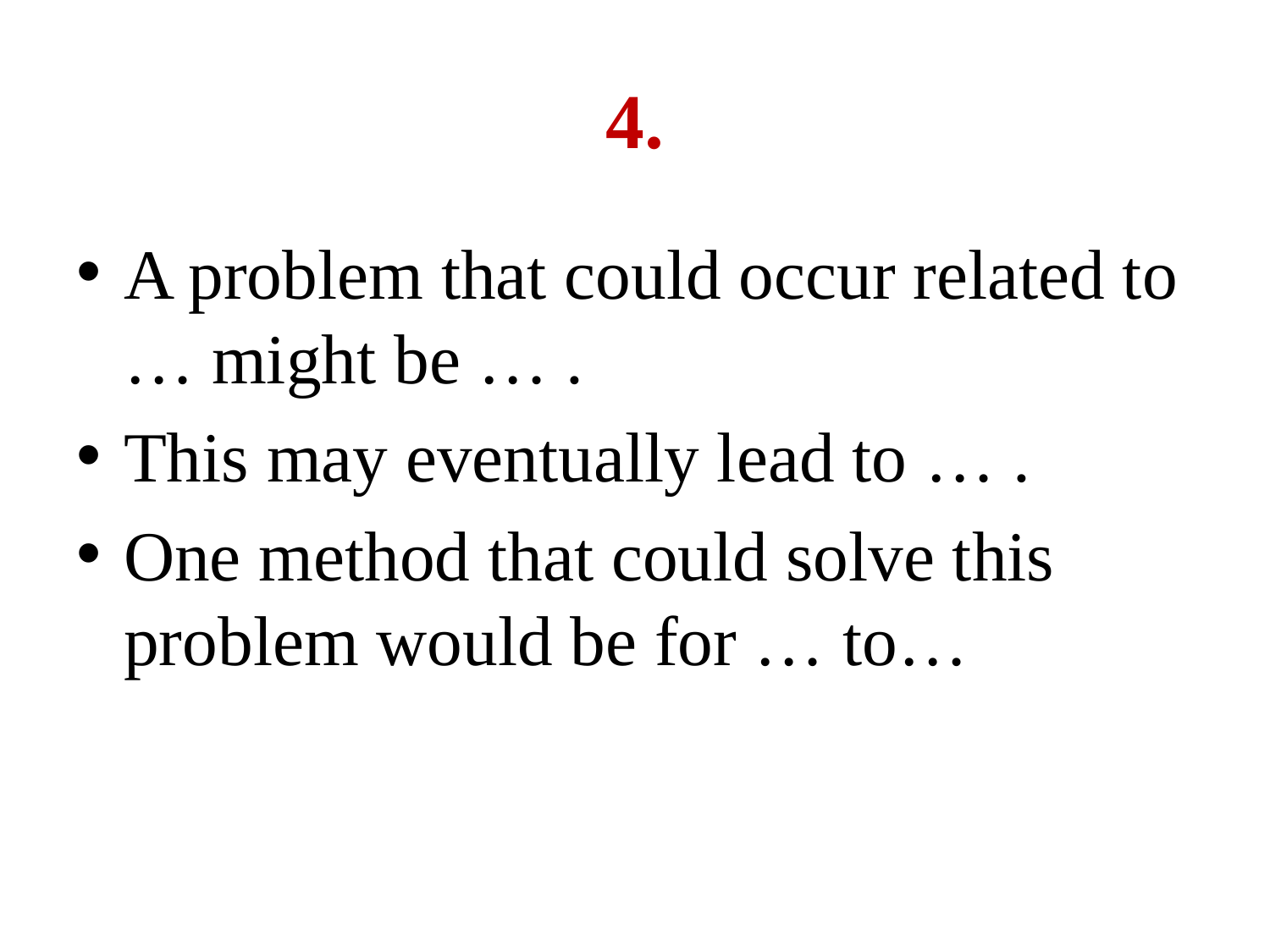

# 4.
A problem that could occur related to … might be … .
This may eventually lead to … .
One method that could solve this problem would be for … to…